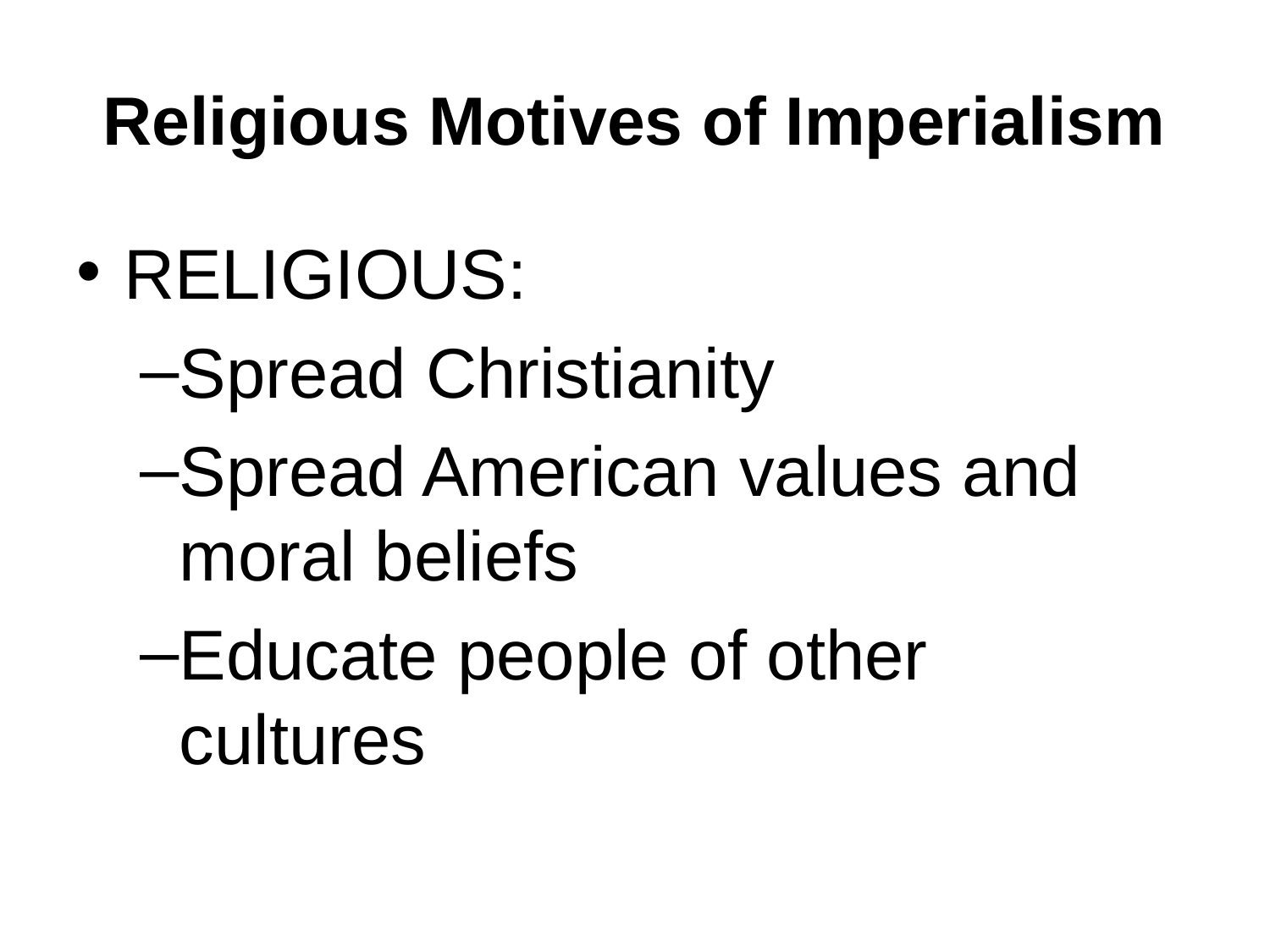

# Religious Motives of Imperialism
RELIGIOUS:
Spread Christianity
Spread American values and moral beliefs
Educate people of other cultures